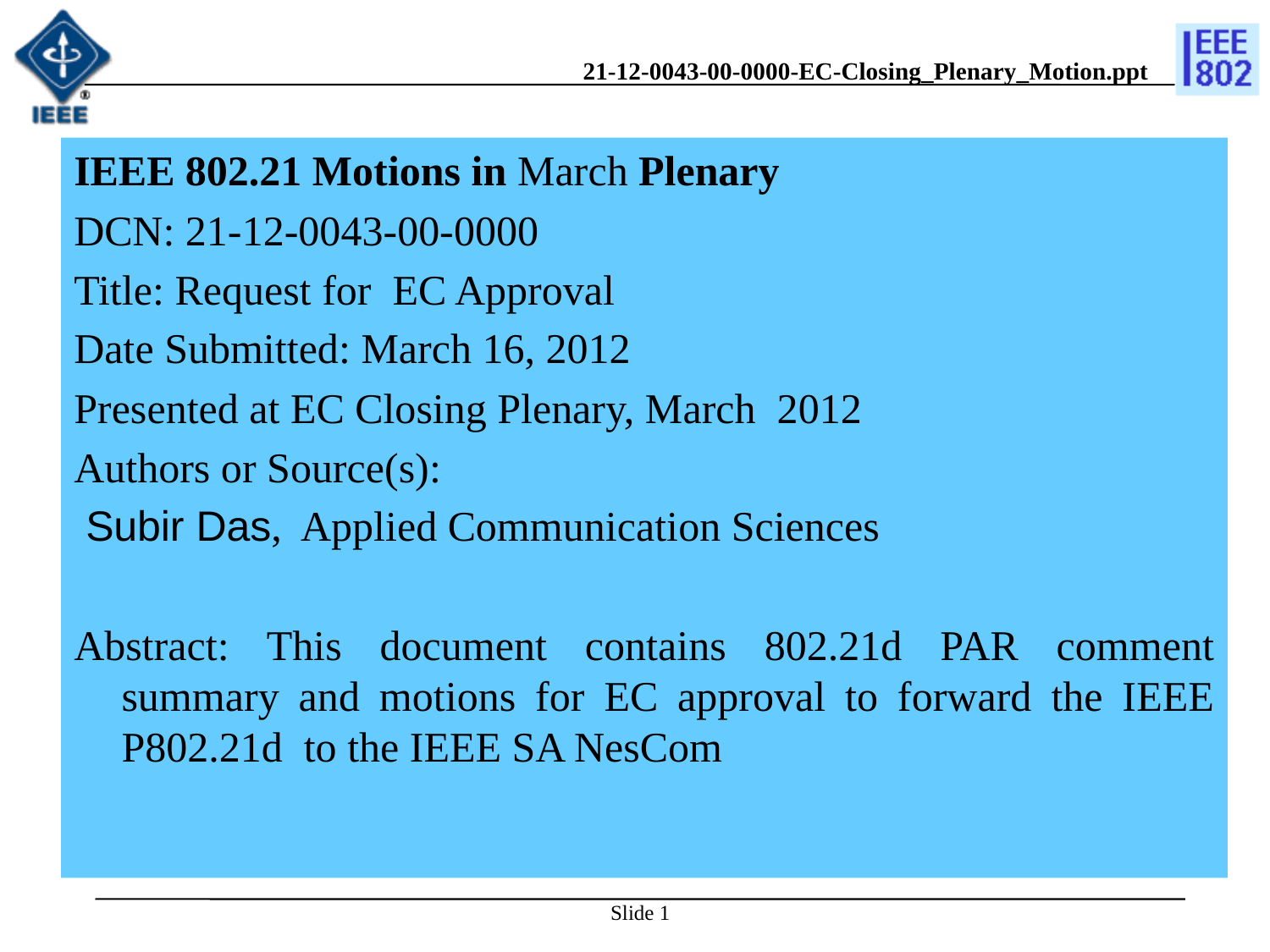

IEEE 802.21 Motions in March Plenary
DCN: 21-12-0043-00-0000
Title: Request for  EC Approval
Date Submitted: March 16, 2012
Presented at EC Closing Plenary, March  2012
Authors or Source(s):
 Subir Das,  Applied Communication Sciences

Abstract: This document contains 802.21d PAR comment summary and motions for EC approval to forward the IEEE P802.21d  to the IEEE SA NesCom
1